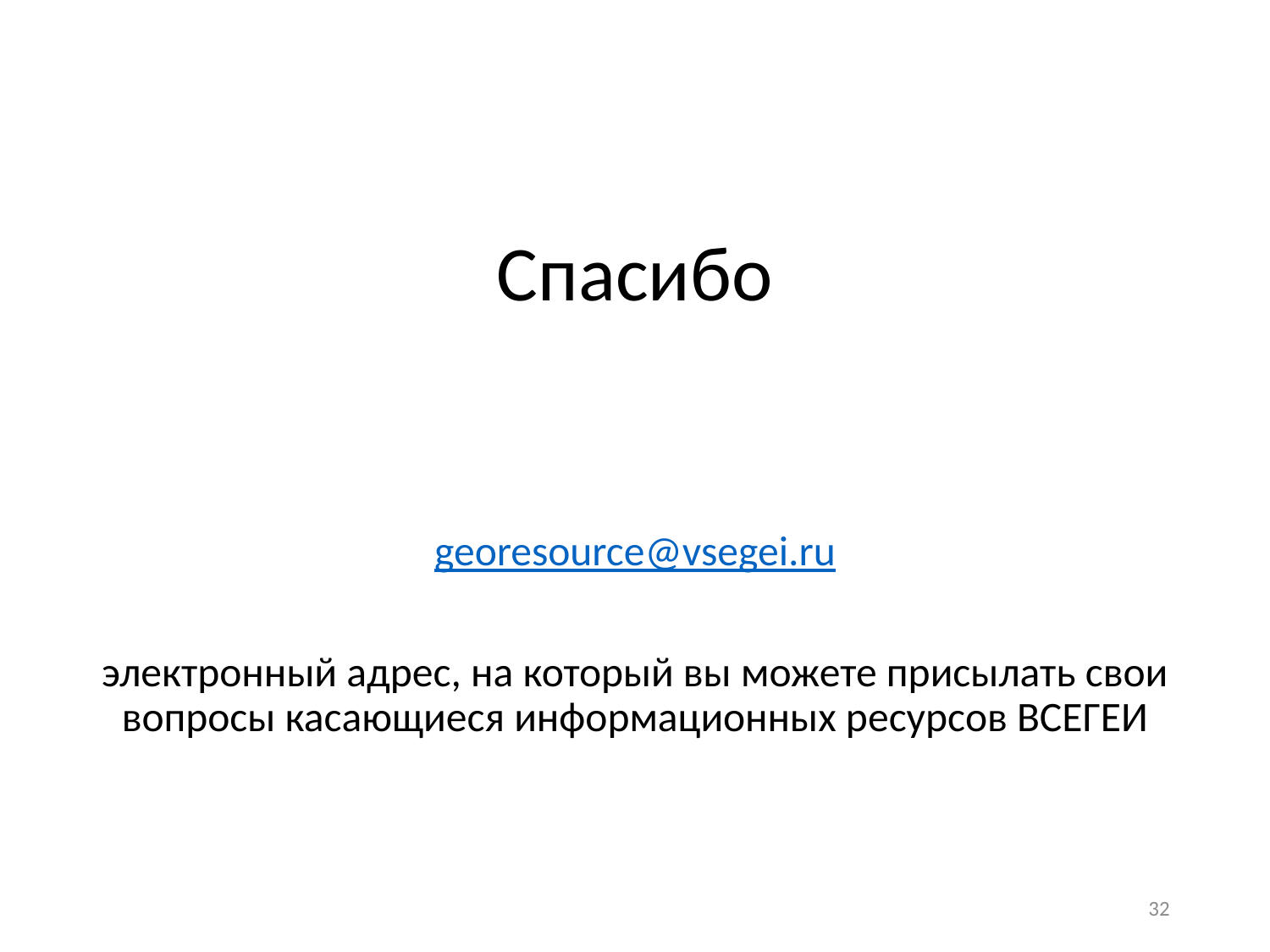

# Спасибо
georesource@vsegei.ru

электронный адрес, на который вы можете присылать свои вопросы касающиеся информационных ресурсов ВСЕГЕИ
32